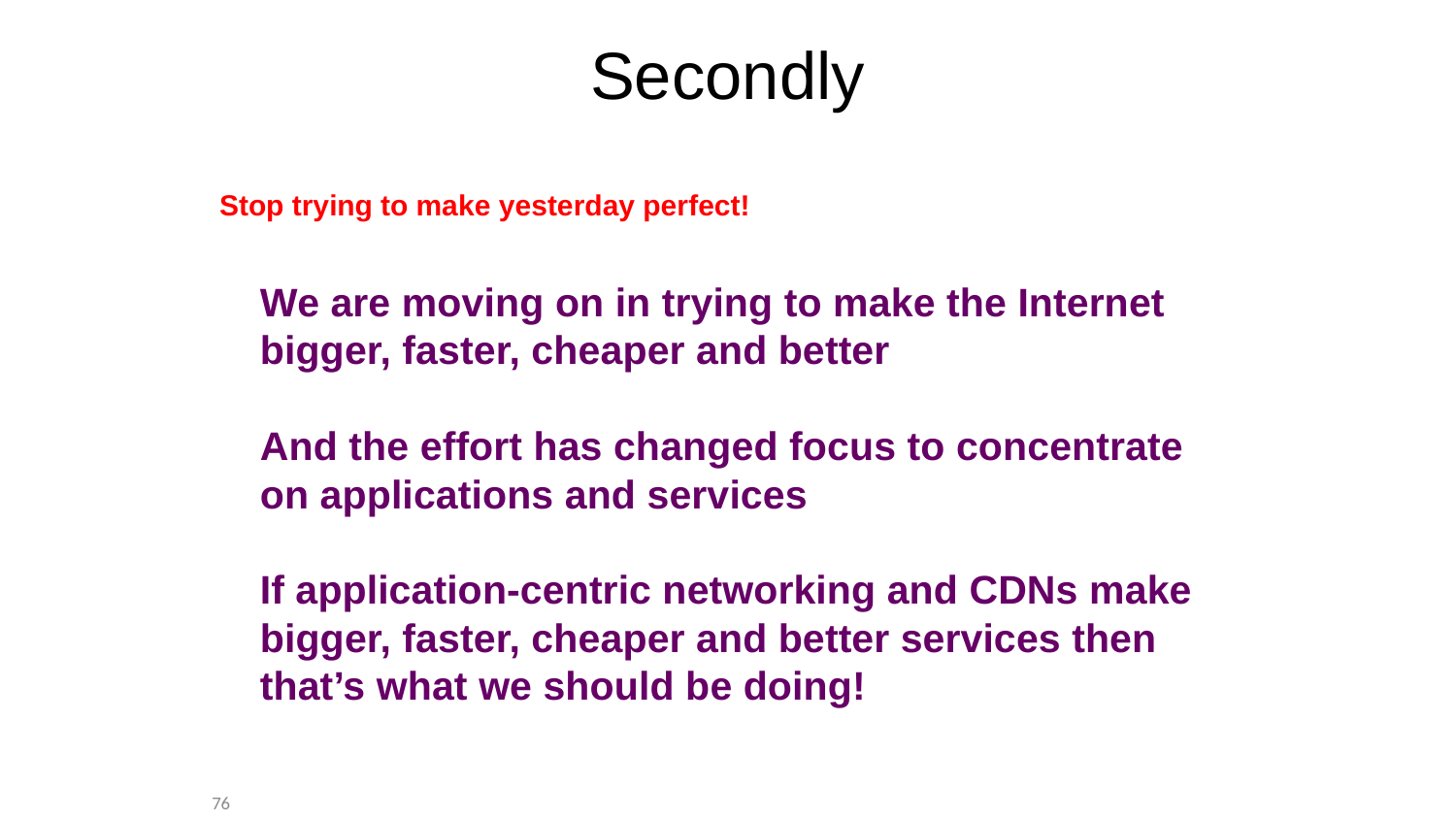

# Secondly
Stop trying to make yesterday perfect!

We are moving on in trying to make the Internet bigger, faster, cheaper and better

And the effort has changed focus to concentrate on applications and services

If application-centric networking and CDNs make bigger, faster, cheaper and better services then that’s what we should be doing!

76